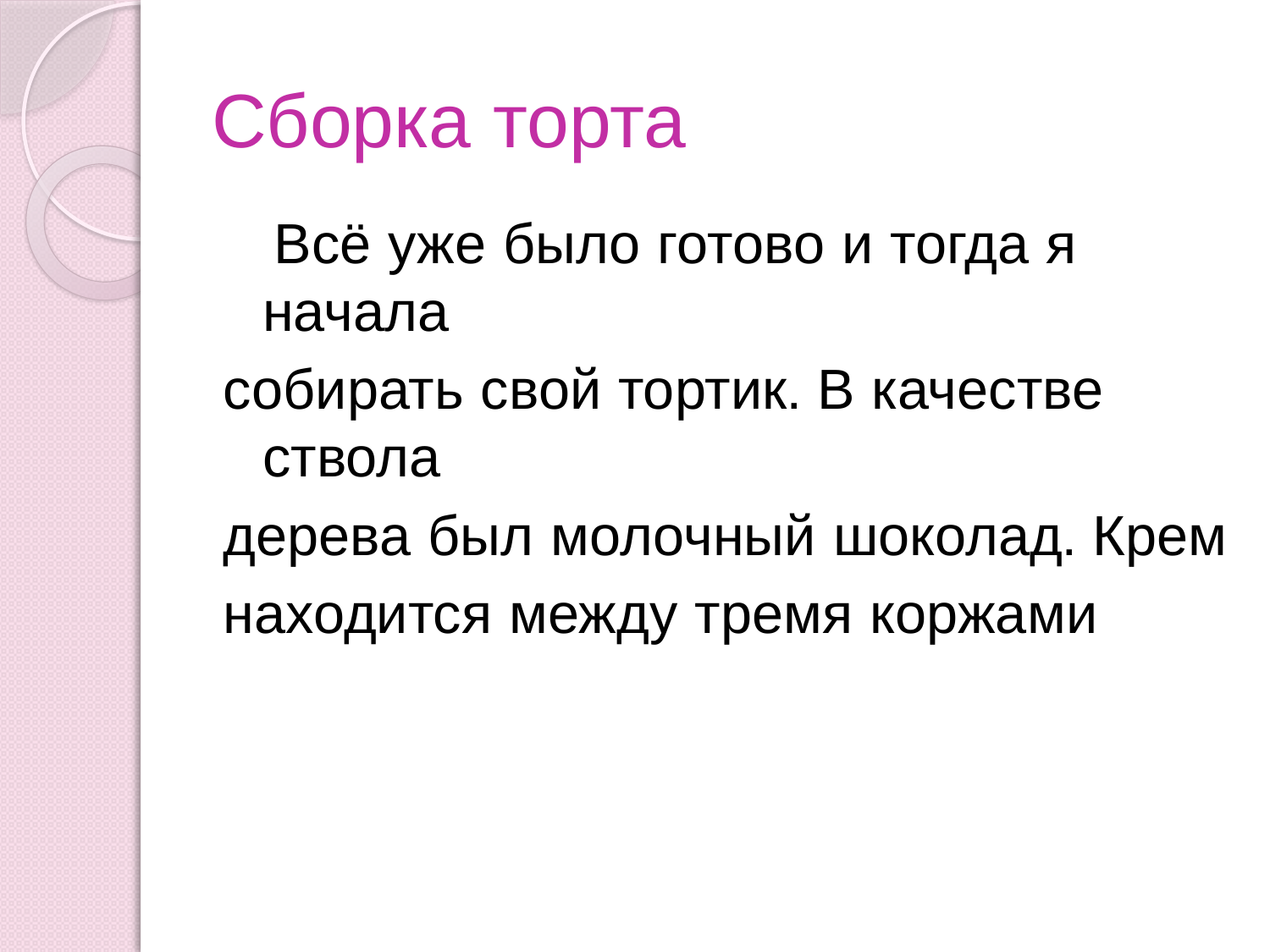

# Сборка торта
   Всё уже было готово и тогда я начала
собирать свой тортик. В качестве ствола
дерева был молочный шоколад. Крем
находится между тремя коржами